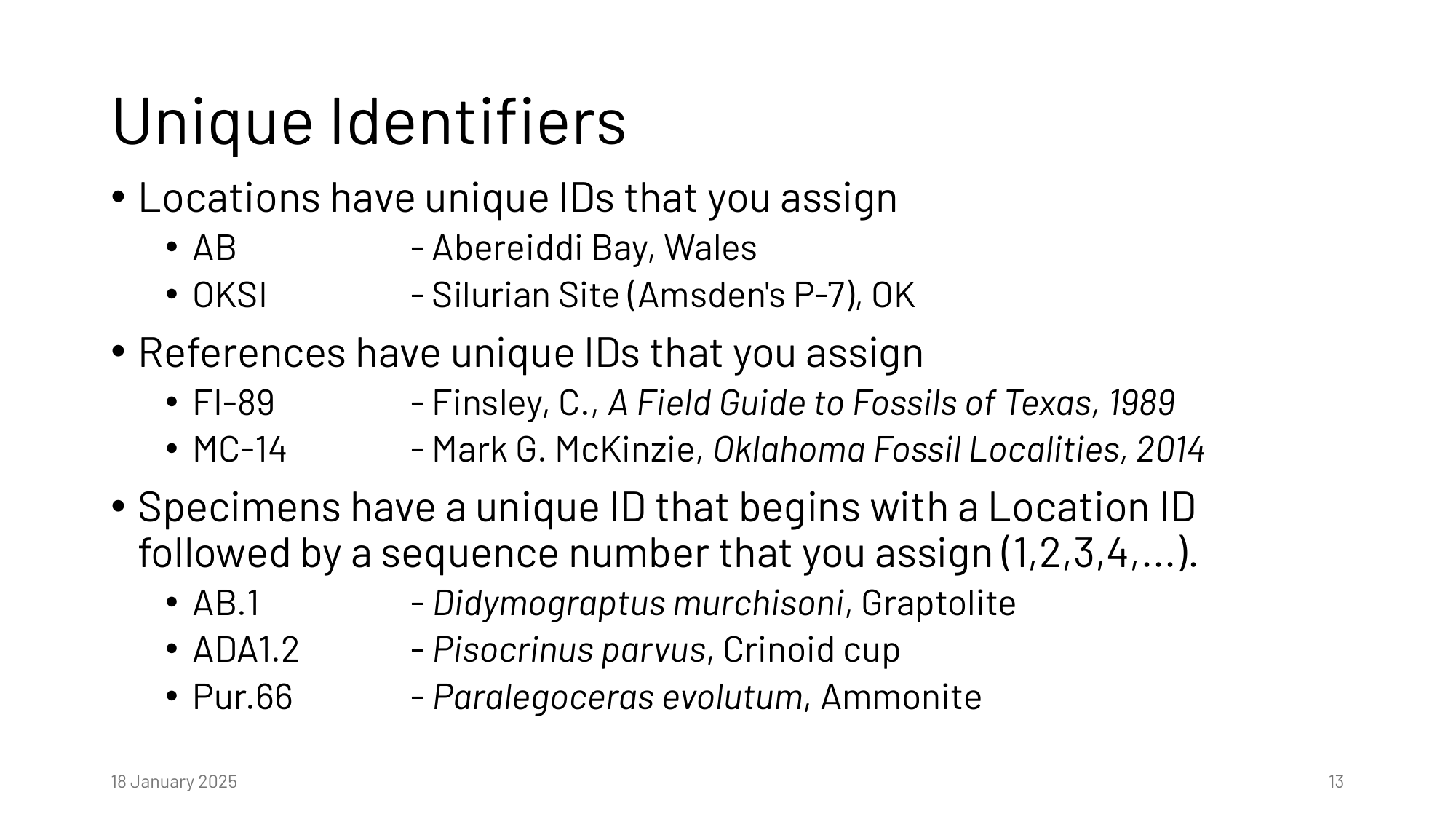

# Unique Identifiers
Locations have unique IDs that you assign
AB      	- Abereiddi Bay, Wales
OKSI 	- Silurian Site (Amsden's P-7), OK
References have unique IDs that you assign
FI-89    	- Finsley, C., A Field Guide to Fossils of Texas, 1989
MC-14 	- Mark G. McKinzie, Oklahoma Fossil Localities, 2014
Specimens have a unique ID that begins with a Location ID followed by a sequence number that you assign (1,2,3,4,...).
AB.1      	- Didymograptus murchisoni, Graptolite
ADA1.2 	- Pisocrinus parvus, Crinoid cup
Pur.66    	- Paralegoceras evolutum, Ammonite
18 January 2025
13